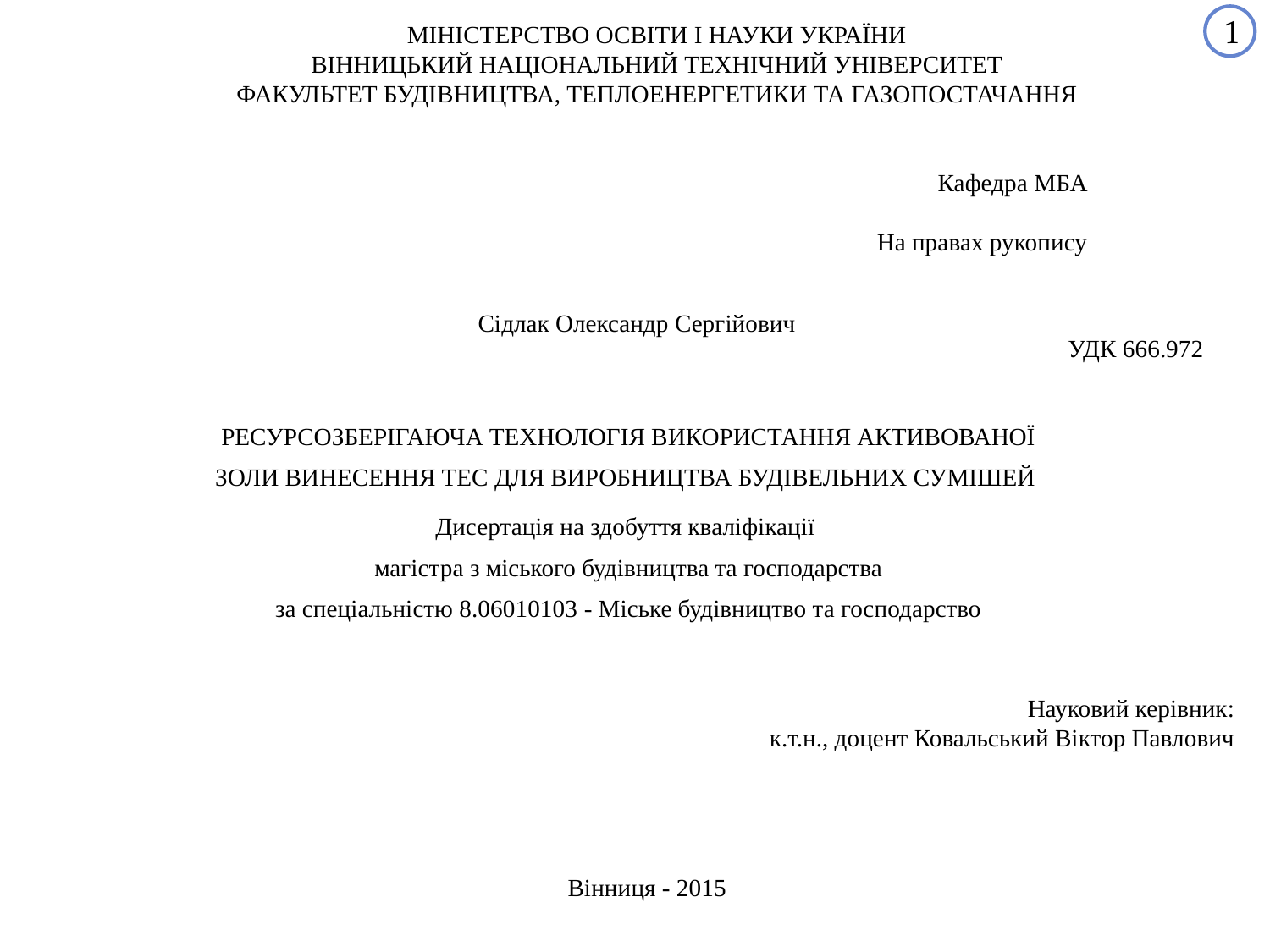

1
МІНІСТЕРСТВО ОСВІТИ І НАУКИ УКРАЇНИ
ВІННИЦЬКИЙ НАЦІОНАЛЬНИЙ ТЕХНІЧНИЙ УНІВЕРСИТЕТ
ФАКУЛЬТЕТ БУДІВНИЦТВА, ТЕПЛОЕНЕРГЕТИКИ ТА ГАЗОПОСТАЧАННЯ

                                                                                                                    Кафедра МБА

                                                                                                          На правах рукопису
Сідлак Олександр Сергійович

УДК 666.972
| РЕСУРСОЗБЕРІГАЮЧА ТЕХНОЛОГІЯ ВИКОРИСТАННЯ АКТИВОВАНОЇ ЗОЛИ ВИНЕСЕННЯ ТЕС ДЛЯ ВИРОБНИЦТВА БУДІВЕЛЬНИХ СУМІШЕЙ |
| --- |
| Дисертація на здобуття кваліфікації магістра з міського будівництва та господарства за спеціальністю 8.06010103 - Міське будівництво та господарство |
Науковий керівник:
к.т.н., доцент Ковальський Віктор Павлович
Вінниця - 2015